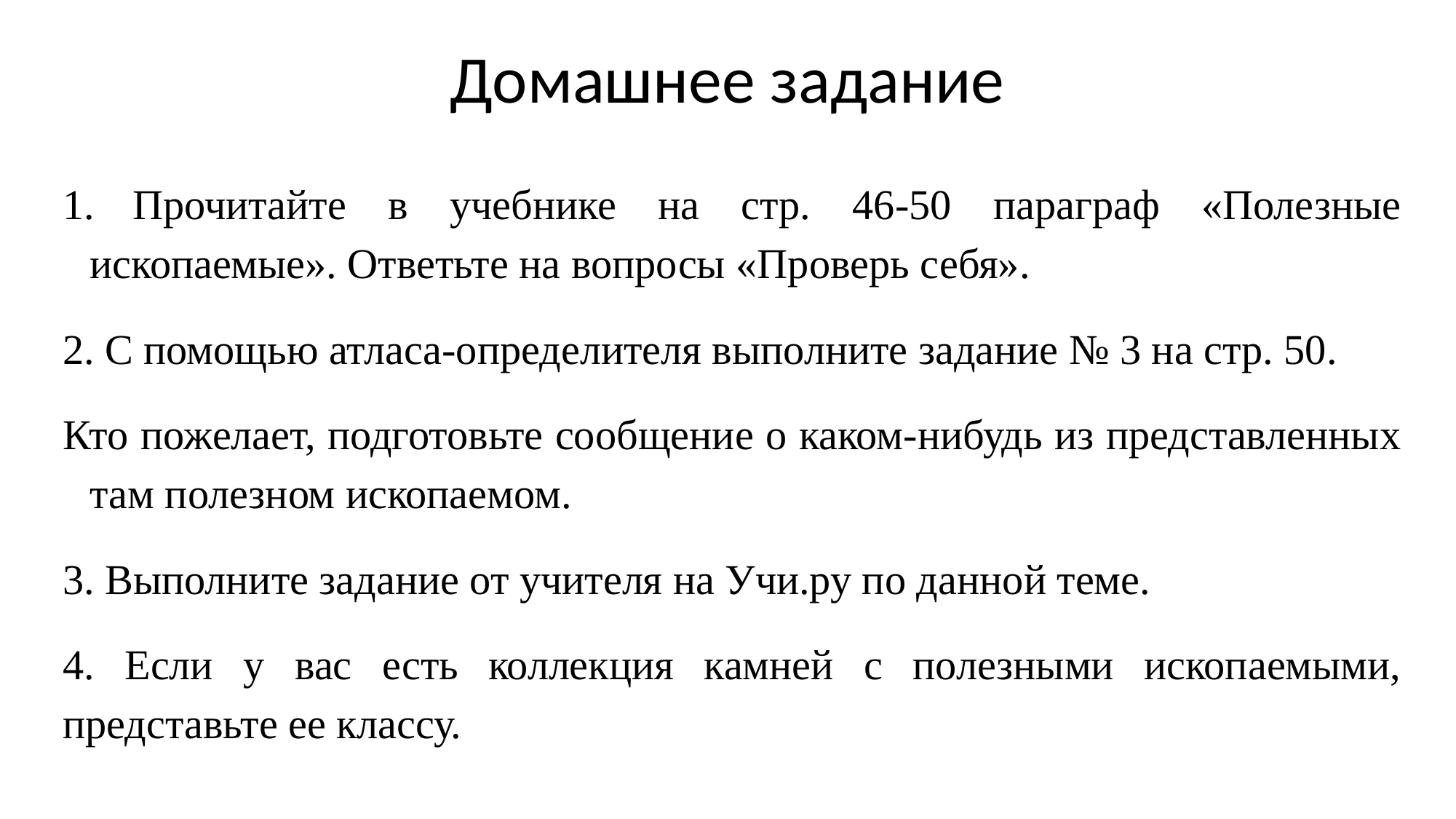

# Домашнее задание
1. Прочитайте в учебнике на стр. 46-50 параграф «Полезные ископаемые». Ответьте на вопросы «Проверь себя».
2. С помощью атласа-определителя выполните задание № 3 на стр. 50.
Кто пожелает, подготовьте сообщение о каком-нибудь из представленных там полезном ископаемом.
3. Выполните задание от учителя на Учи.ру по данной теме.
4. Если у вас есть коллекция камней с полезными ископаемыми, представьте ее классу.